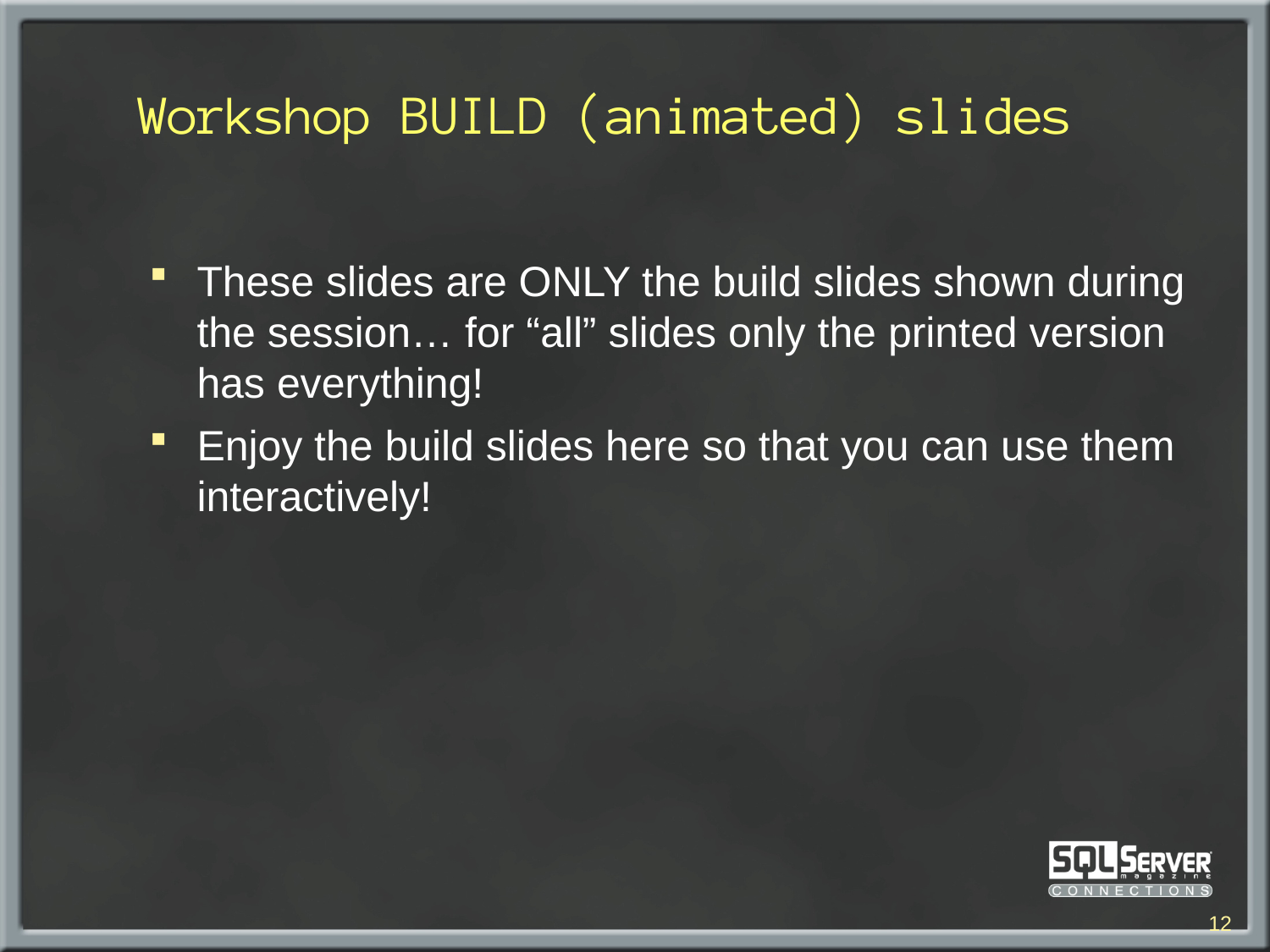

# Workshop BUILD (animated) slides
These slides are ONLY the build slides shown during the session… for “all” slides only the printed version has everything!
Enjoy the build slides here so that you can use them interactively!
12